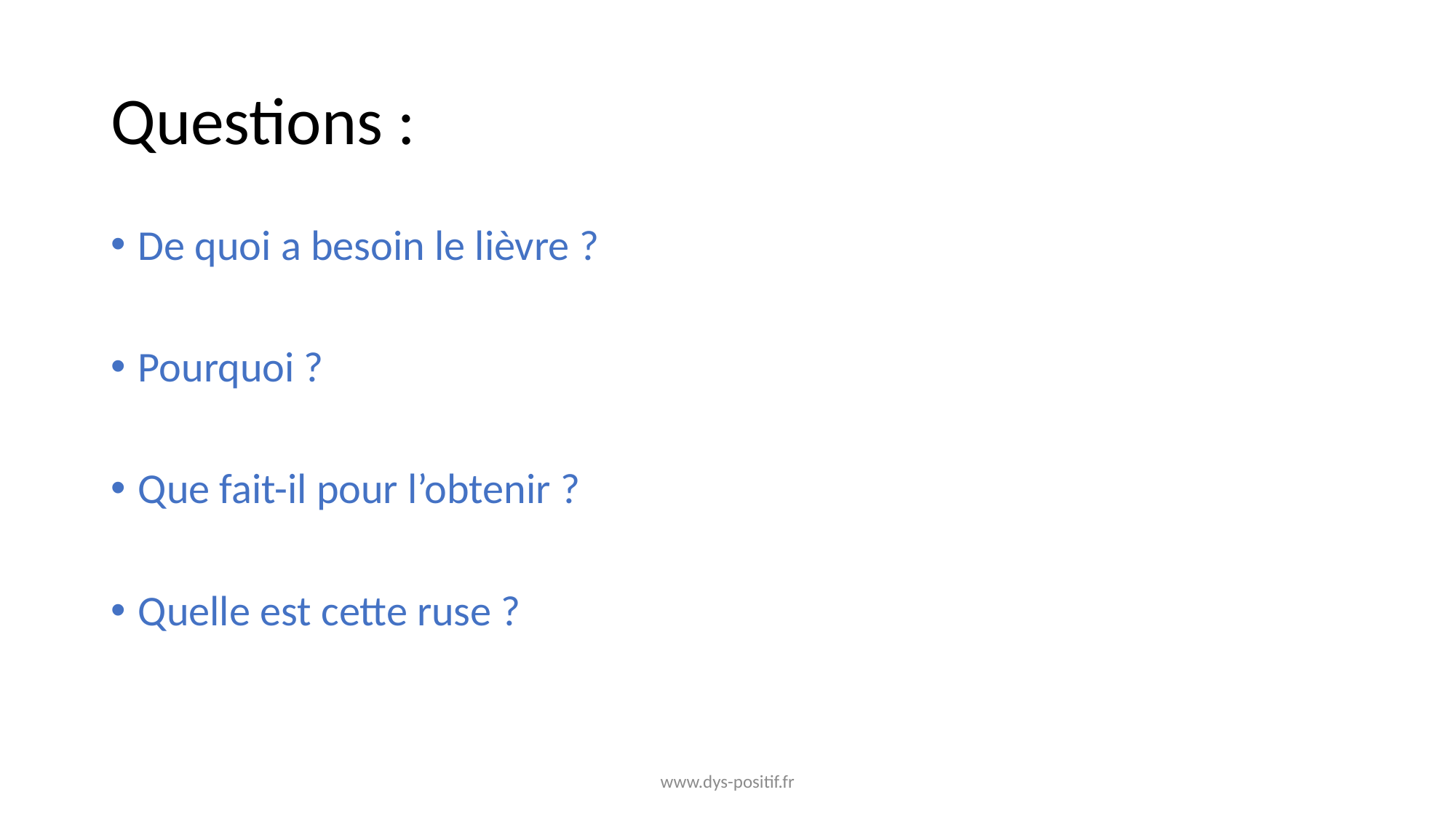

# Questions :
De quoi a besoin le lièvre ?

Pourquoi ?

Que fait-il pour l’obtenir ?

Quelle est cette ruse ?

www.dys-positif.fr